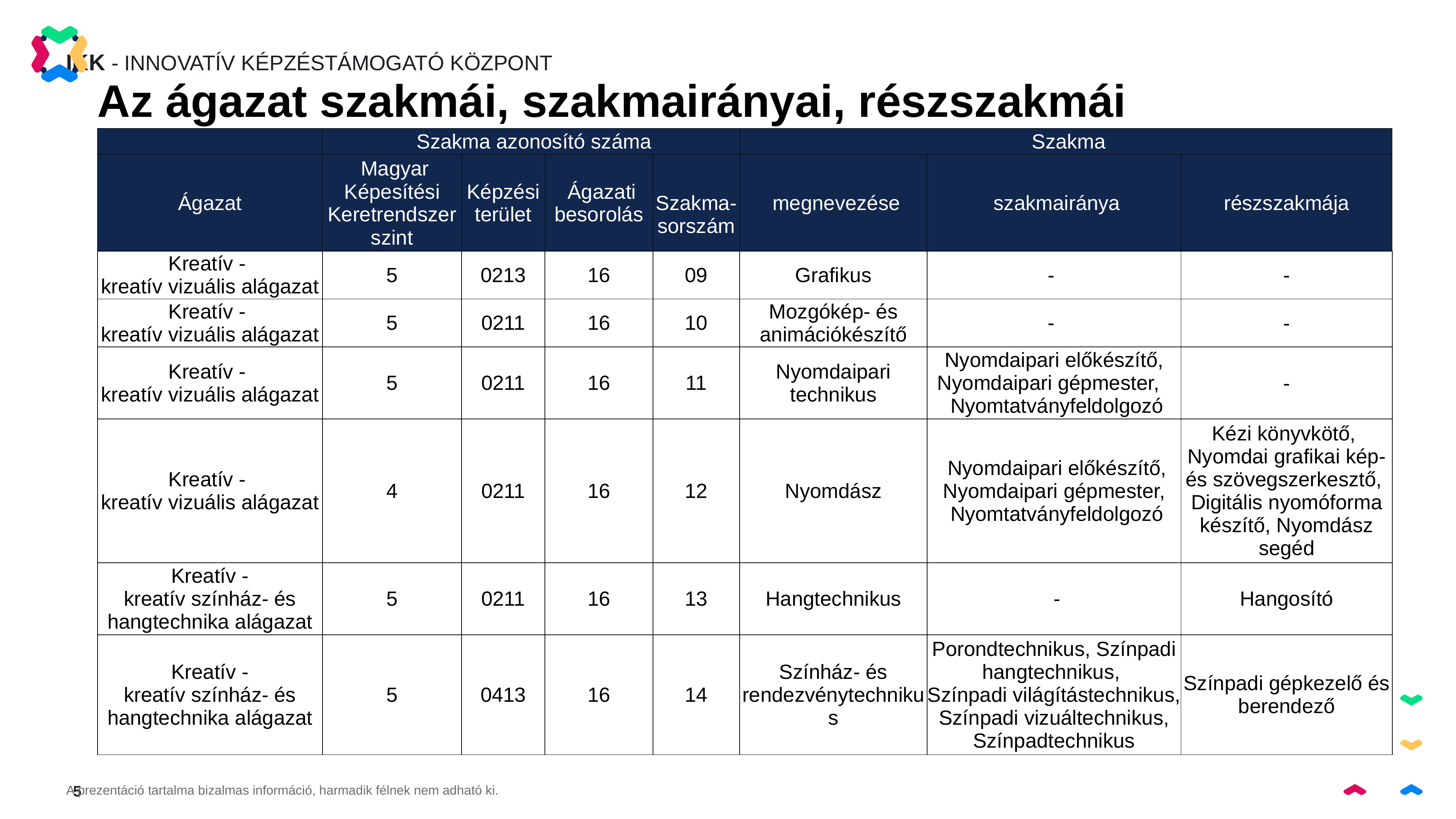

Az ágazat szakmái, szakmairányai, részszakmái
|  | Szakma azonosító száma |  |  |  | Szakma |  |  |
| --- | --- | --- | --- | --- | --- | --- | --- |
| Ágazat | Magyar Képesítési Keretrendszer szint | Képzési terület | Ágazati besorolás | Szakma-sorszám | megnevezése | szakmairánya | részszakmája |
| Kreatív - kreatív vizuális alágazat | 5 | 0213 | 16 | 09 | Grafikus | - | - |
| Kreatív - kreatív vizuális alágazat | 5 | 0211 | 16 | 10 | Mozgókép- és animációkészítő | - | - |
| Kreatív - kreatív vizuális alágazat | 5 | 0211 | 16 | 11 | Nyomdaipari technikus | Nyomdaipari előkészítő, Nyomdaipari gépmester,  Nyomtatványfeldolgozó | - |
| Kreatív - kreatív vizuális alágazat | 4 | 0211 | 16 | 12 | Nyomdász | Nyomdaipari előkészítő, Nyomdaipari gépmester, Nyomtatványfeldolgozó | Kézi könyvkötő, Nyomdai grafikai kép- és szövegszerkesztő, Digitális nyomóforma készítő, Nyomdász segéd |
| Kreatív - kreatív színház- és hangtechnika alágazat | 5 | 0211 | 16 | 13 | Hangtechnikus | - | Hangosító |
| Kreatív - kreatív színház- és hangtechnika alágazat | 5 | 0413 | 16 | 14 | Színház- és rendezvénytechnikus | Porondtechnikus, Színpadi hangtechnikus, Színpadi világítástechnikus, Színpadi vizuáltechnikus, Színpadtechnikus | Színpadi gépkezelő és berendező |